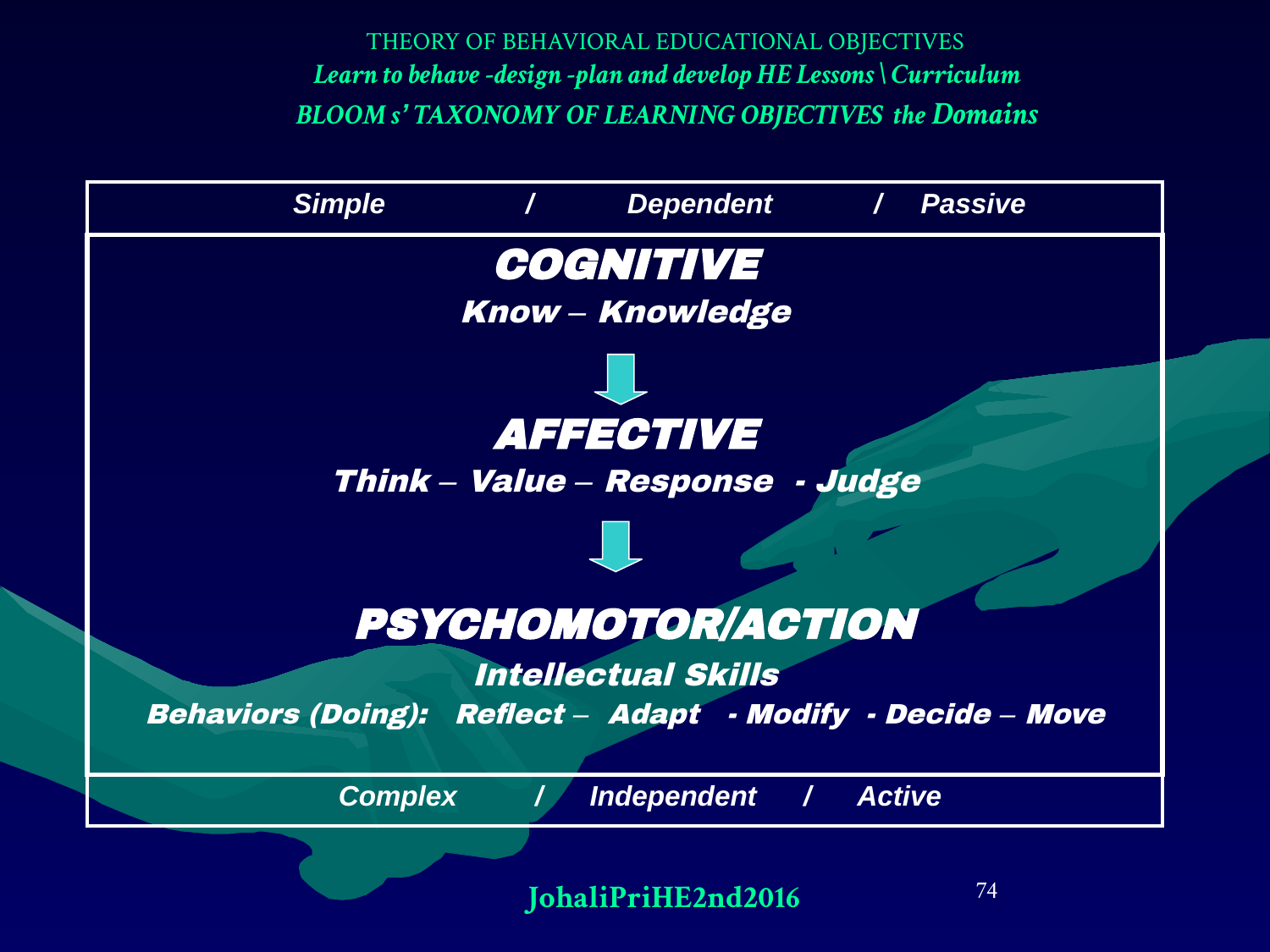

# THEORY OF BEHAVIORAL EDUCATIONAL OBJECTIVES Learn to behave -design -plan and develop HE Lessons \ Curriculum BLOOM s’ TAXONOMY OF LEARNING OBJECTIVES  the Domains
| Simple / Dependent / Passive |
| --- |
| COGNITIVE Know – Knowledge |
| AFFECTIVE Think – Value – Response - Judge |
| PSYCHOMOTOR/ACTION Intellectual Skills Behaviors (Doing): Reflect – Adapt - Modify - Decide – Move |
| Complex / Independent / Active |

74
JohaliPriHE2nd2016